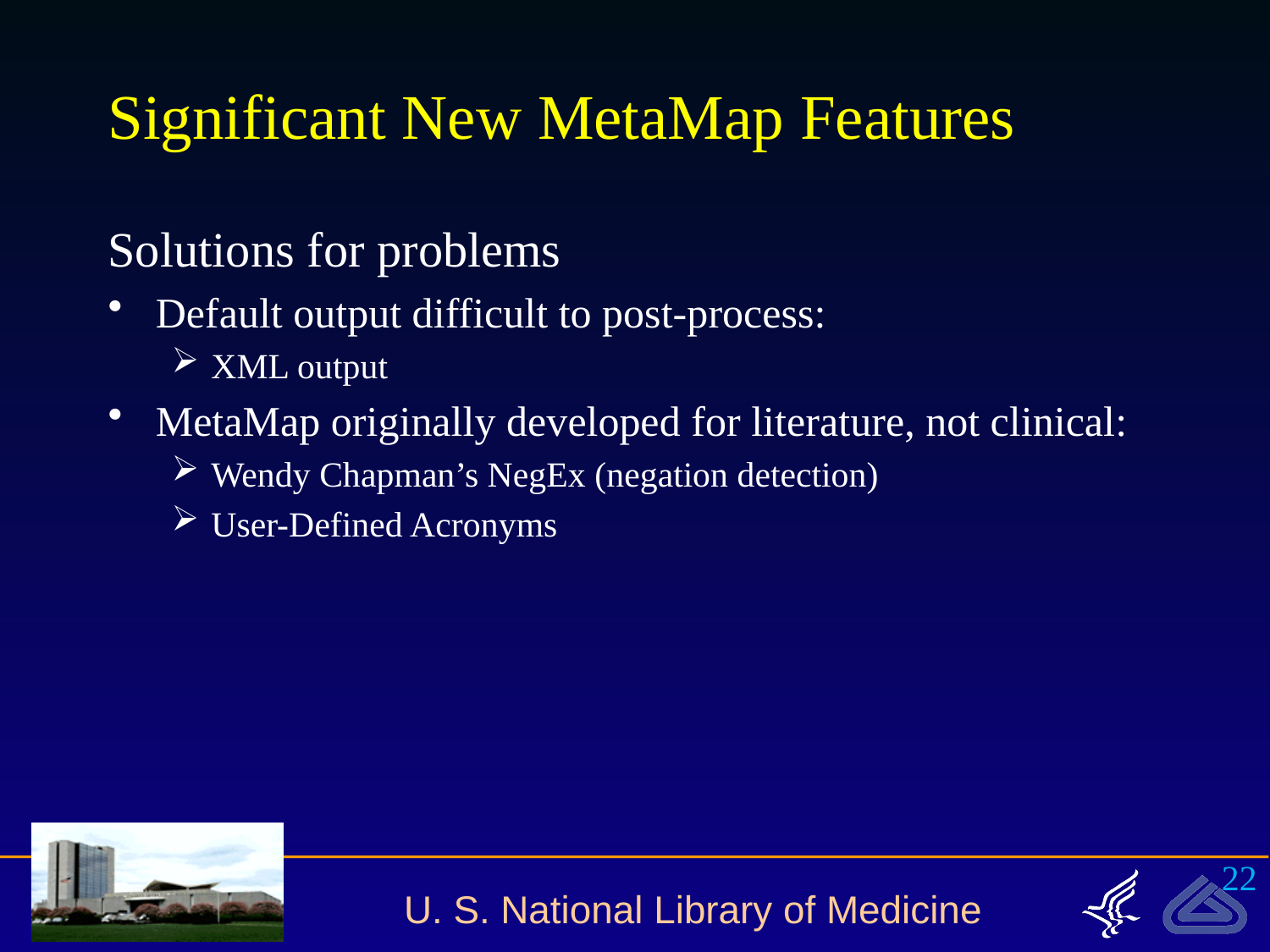

# Significant New MetaMap Features
Solutions for problems
Default output difficult to post-process:
XML output
MetaMap originally developed for literature, not clinical:
Wendy Chapman’s NegEx (negation detection)
User-Defined Acronyms

22